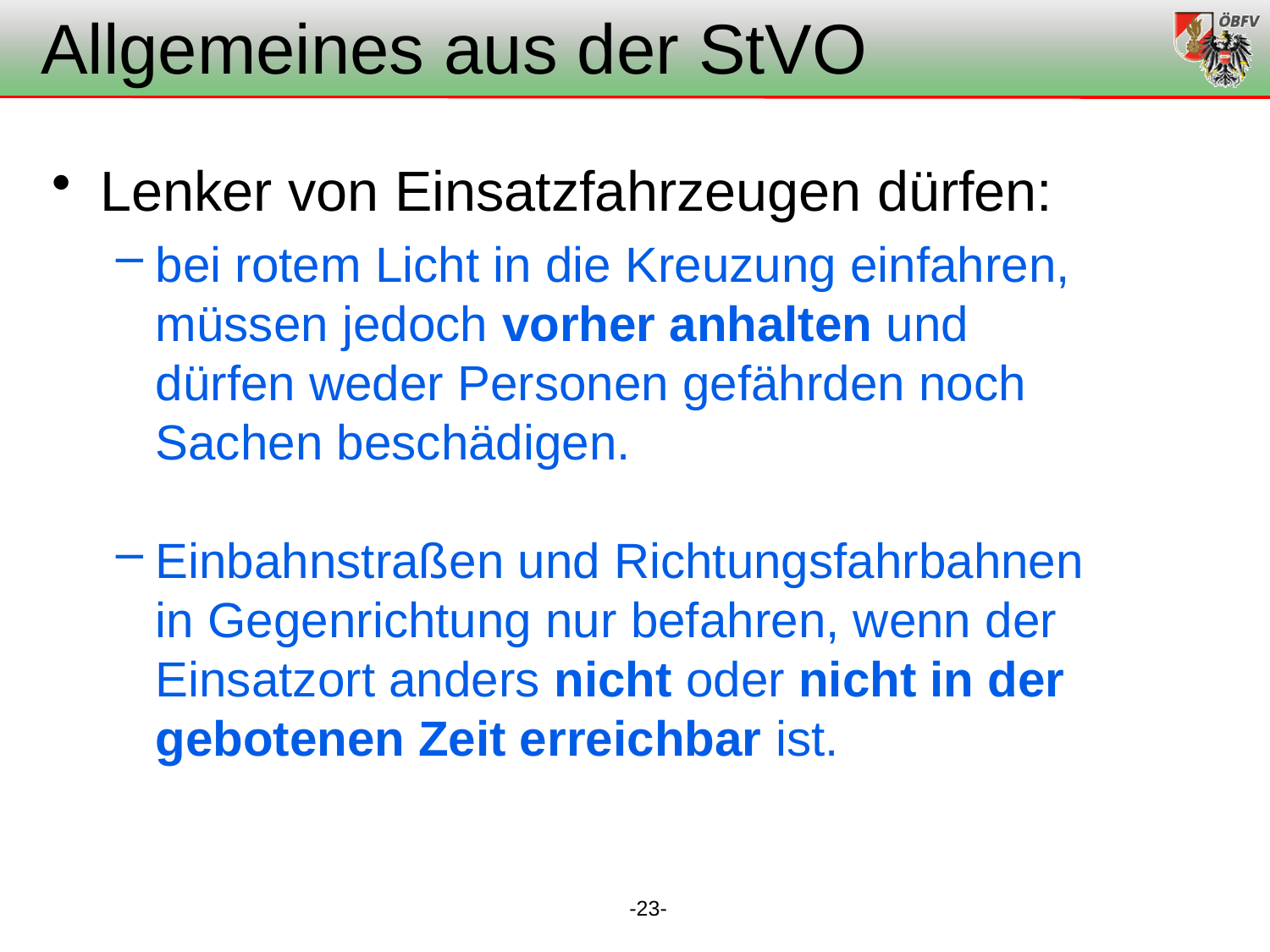

Allgemeines aus der StVO
Lenker von Einsatzfahrzeugen dürfen:
bei rotem Licht in die Kreuzung einfahren, müssen jedoch vorher anhalten und dürfen weder Personen gefährden noch Sachen beschädigen.

Einbahnstraßen und Richtungsfahrbahnen in Gegenrichtung nur befahren, wenn der Einsatzort anders nicht oder nicht in der gebotenen Zeit erreichbar ist.
-23-